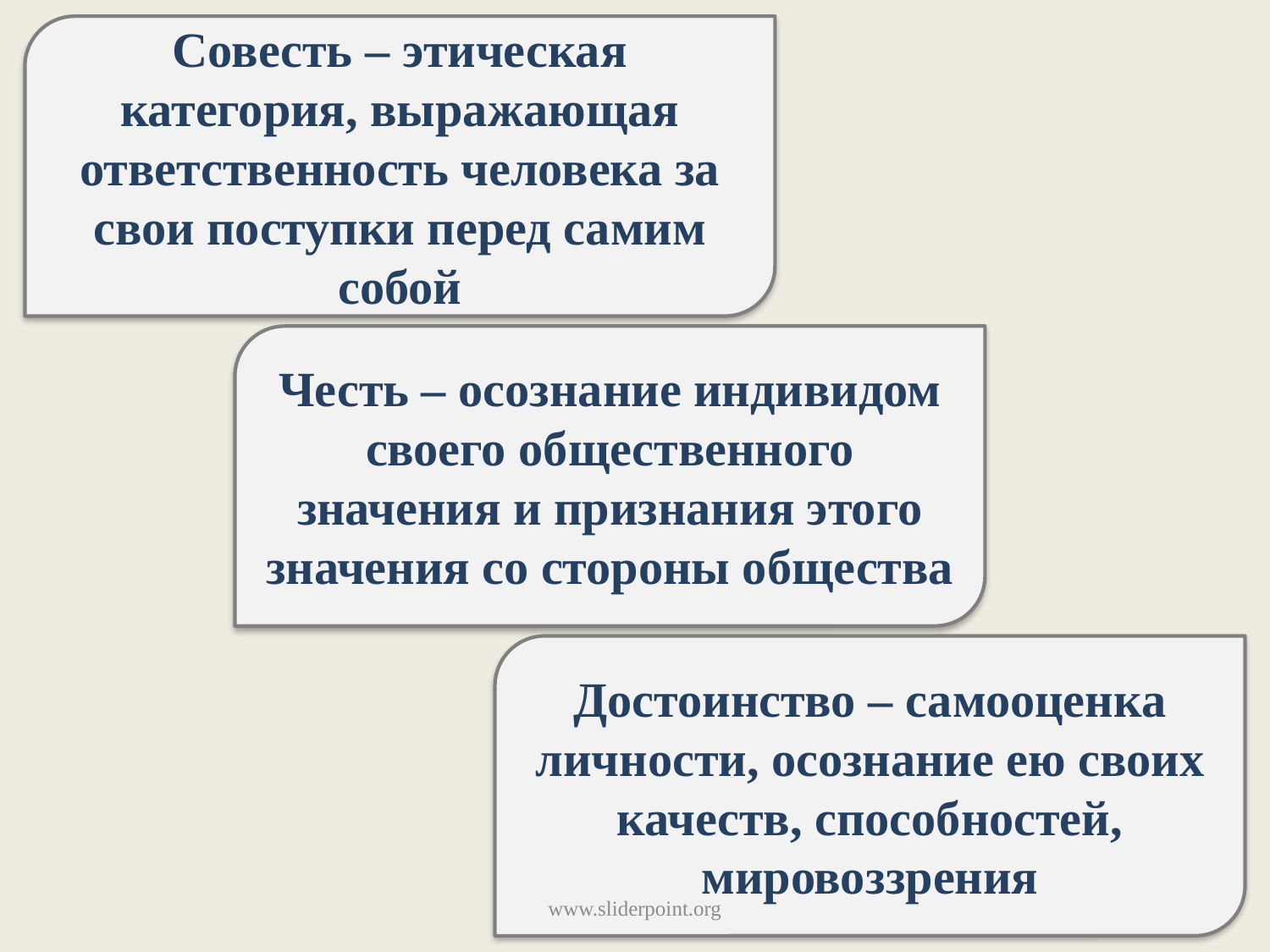

Совесть – этическая категория, выражающая ответственность человека за свои поступки перед самим собой
Честь – осознание индивидом своего общественного значения и признания этого значения со стороны общества
Достоинство – самооценка личности, осознание ею своих качеств, способностей, мировоззрения
www.sliderpoint.org